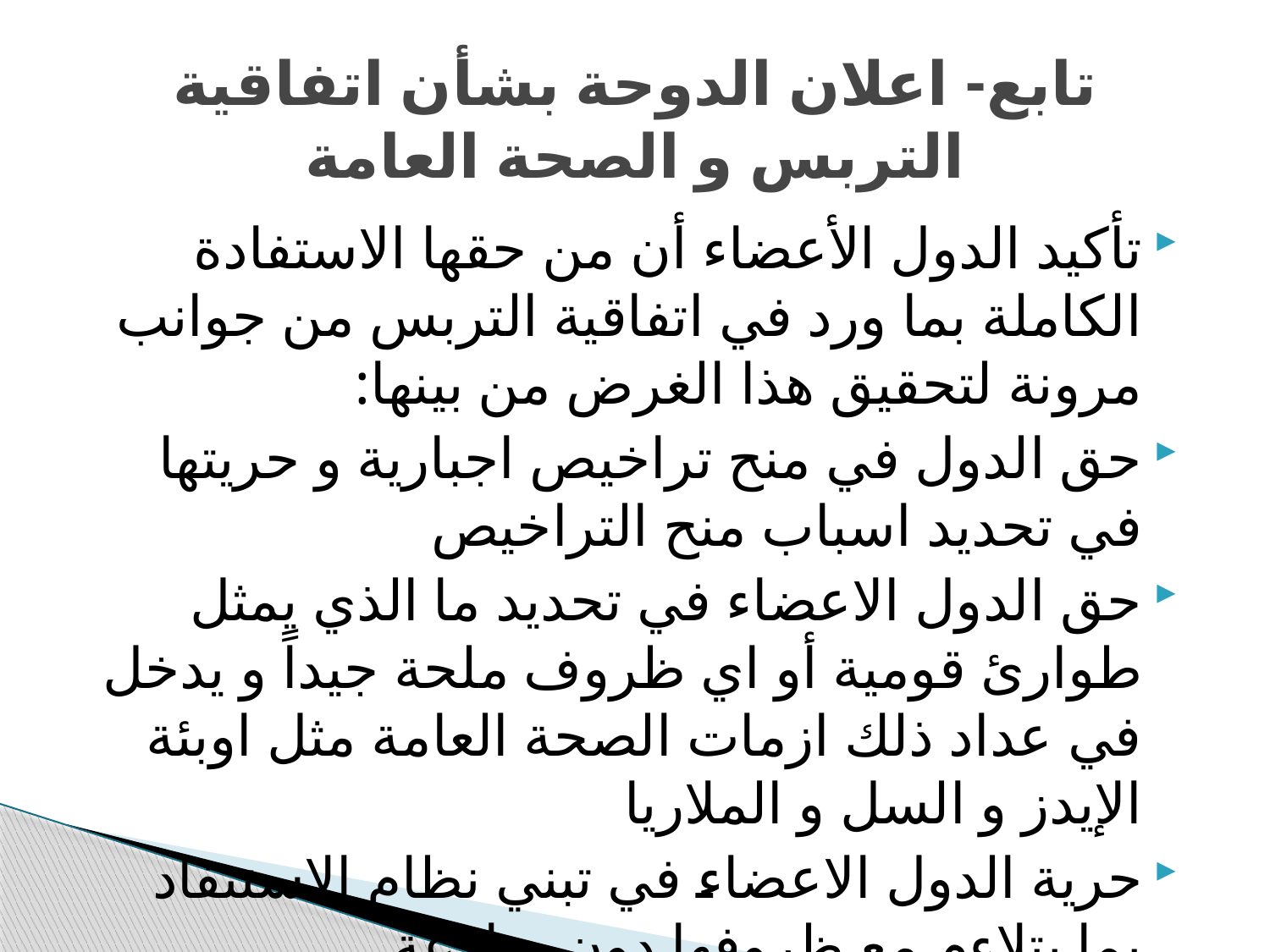

# تابع- اعلان الدوحة بشأن اتفاقية التربس و الصحة العامة
تأكيد الدول الأعضاء أن من حقها الاستفادة الكاملة بما ورد في اتفاقية التربس من جوانب مرونة لتحقيق هذا الغرض من بينها:
حق الدول في منح تراخيص اجبارية و حريتها في تحديد اسباب منح التراخيص
حق الدول الاعضاء في تحديد ما الذي يمثل طوارئ قومية أو اي ظروف ملحة جيداً و يدخل في عداد ذلك ازمات الصحة العامة مثل اوبئة الإيدز و السل و الملاريا
حرية الدول الاعضاء في تبني نظام الاستنفاد بما يتلاءم مع ظروفها دون منازعة